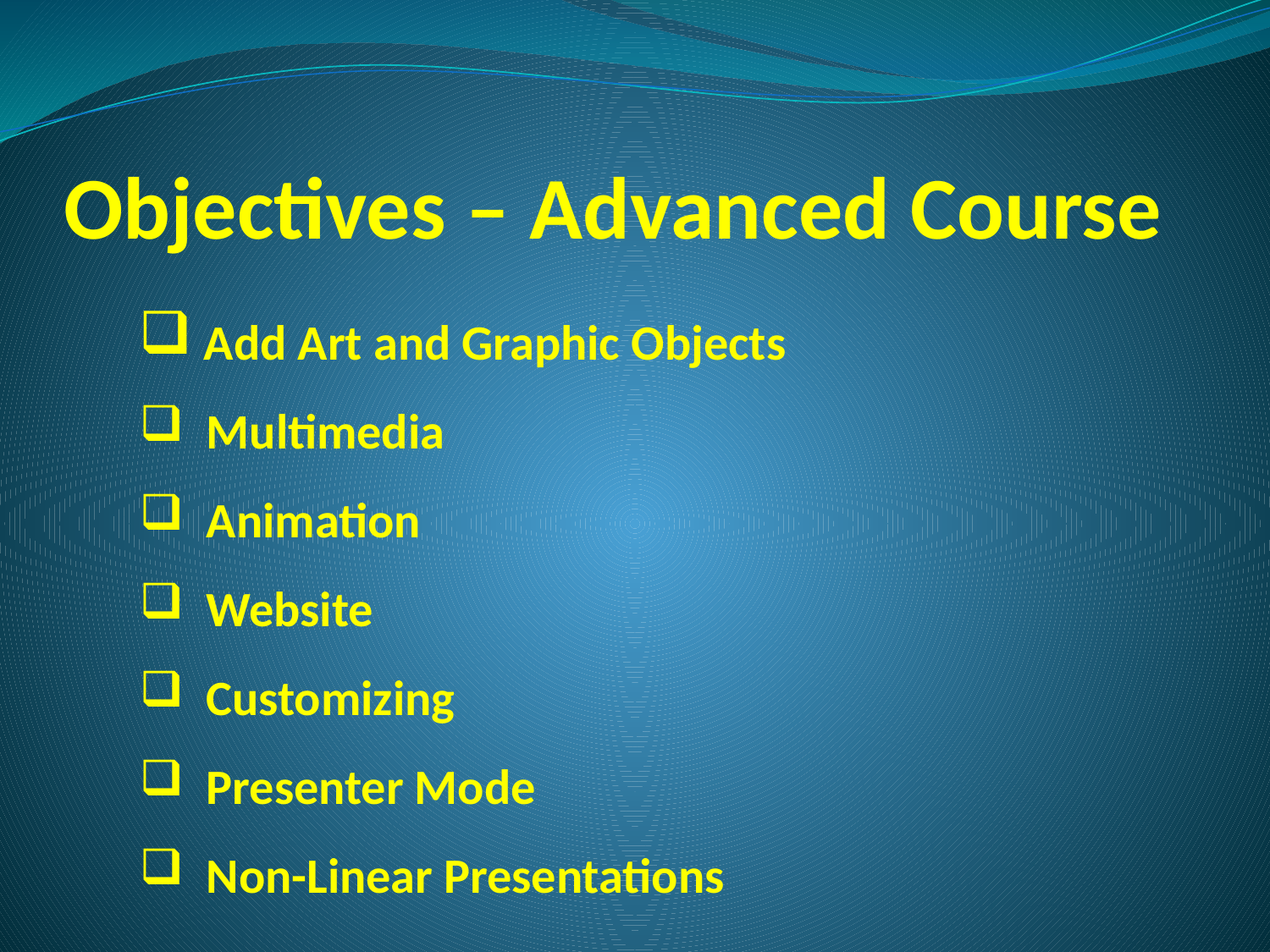

# Objectives – Advanced Course
 Add Art and Graphic Objects
  Multimedia
  Animation
  Website
  Customizing
  Presenter Mode
  Non-Linear Presentations